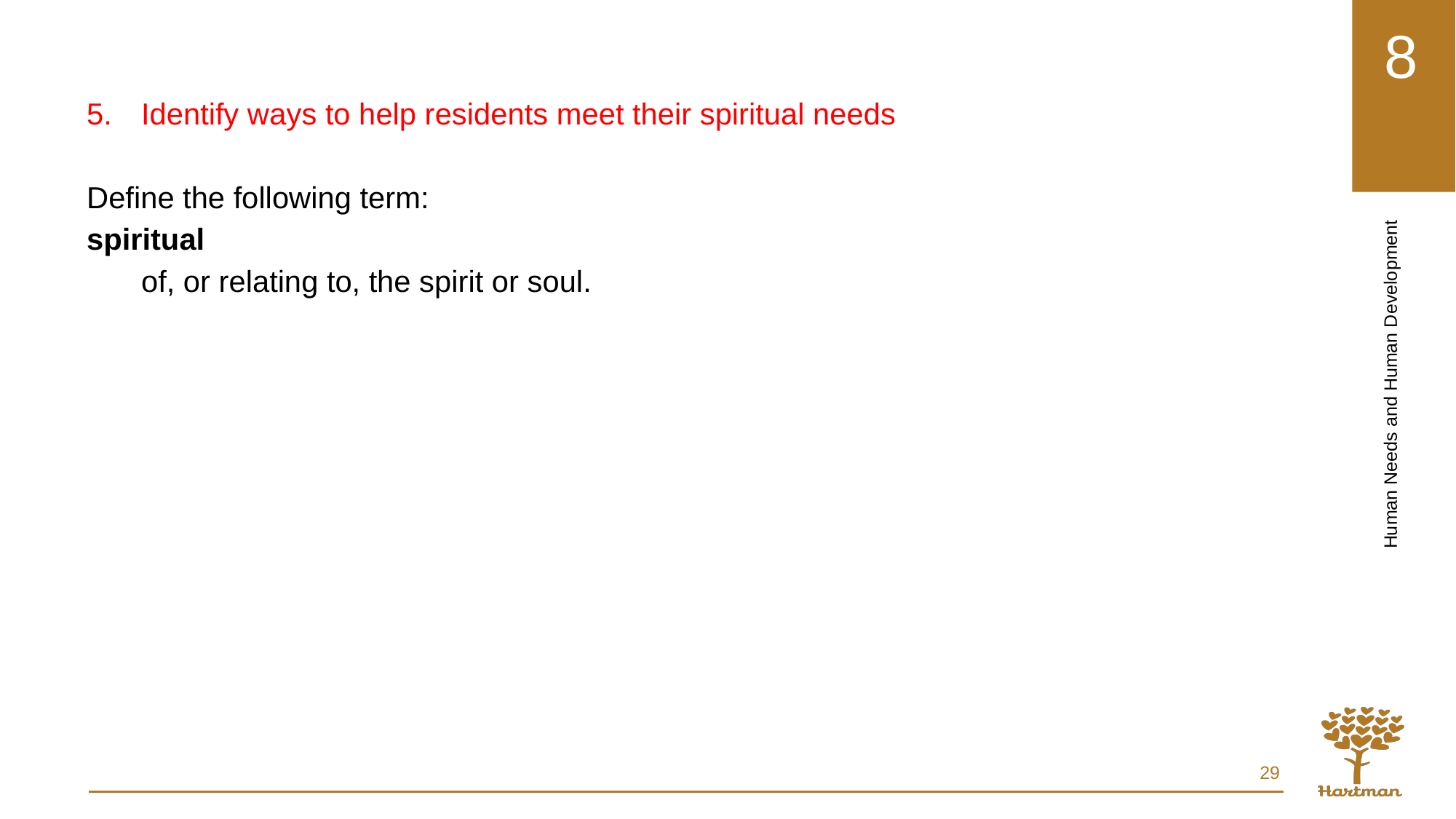

Identify ways to help residents meet their spiritual needs

Define the following term:
spiritual
of, or relating to, the spirit or soul.

29